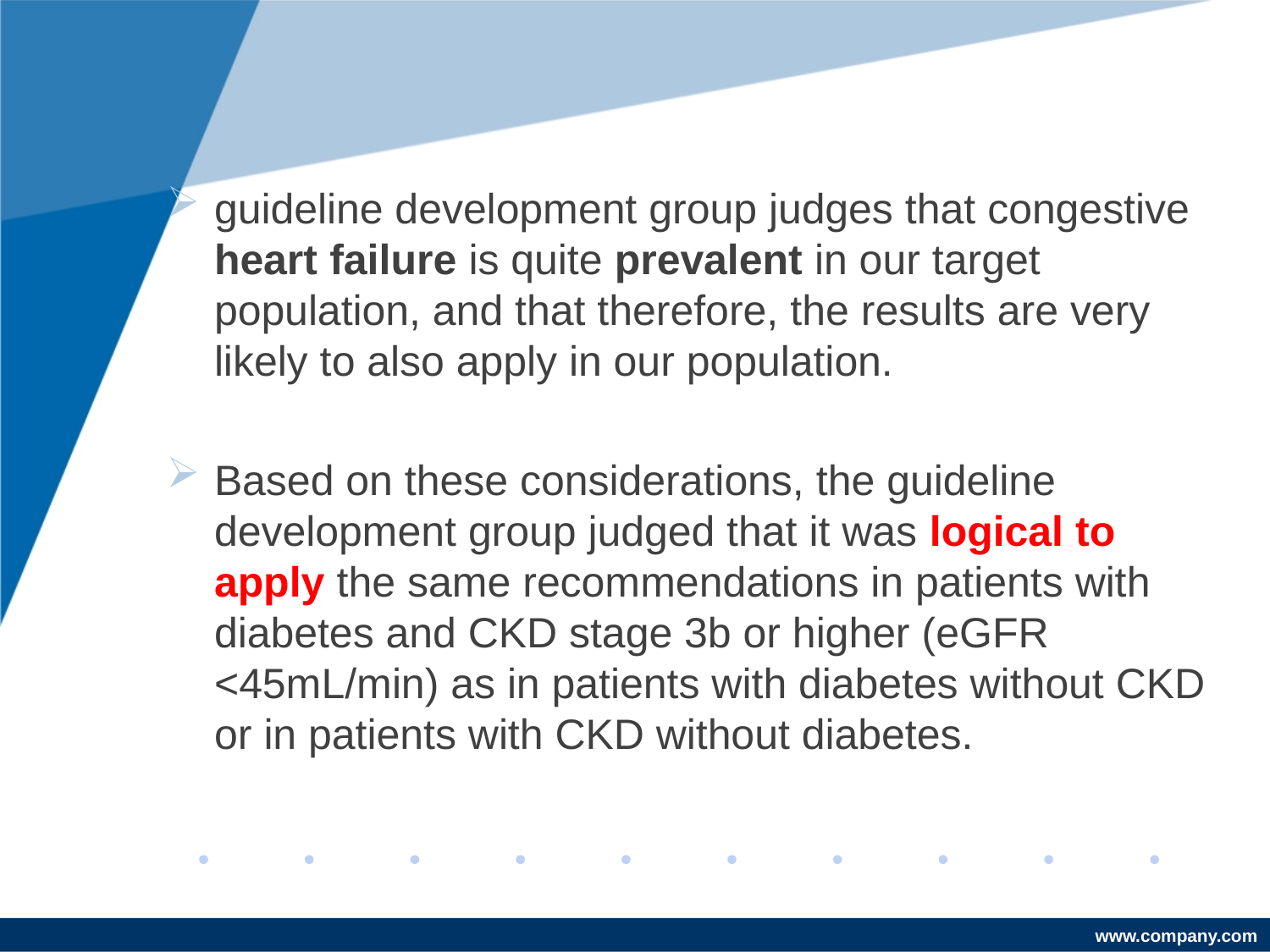

#
guideline development group judges that congestive heart failure is quite prevalent in our target population, and that therefore, the results are very likely to also apply in our population.

Based on these considerations, the guideline development group judged that it was logical to apply the same recommendations in patients with diabetes and CKD stage 3b or higher (eGFR <45mL/min) as in patients with diabetes without CKD or in patients with CKD without diabetes.